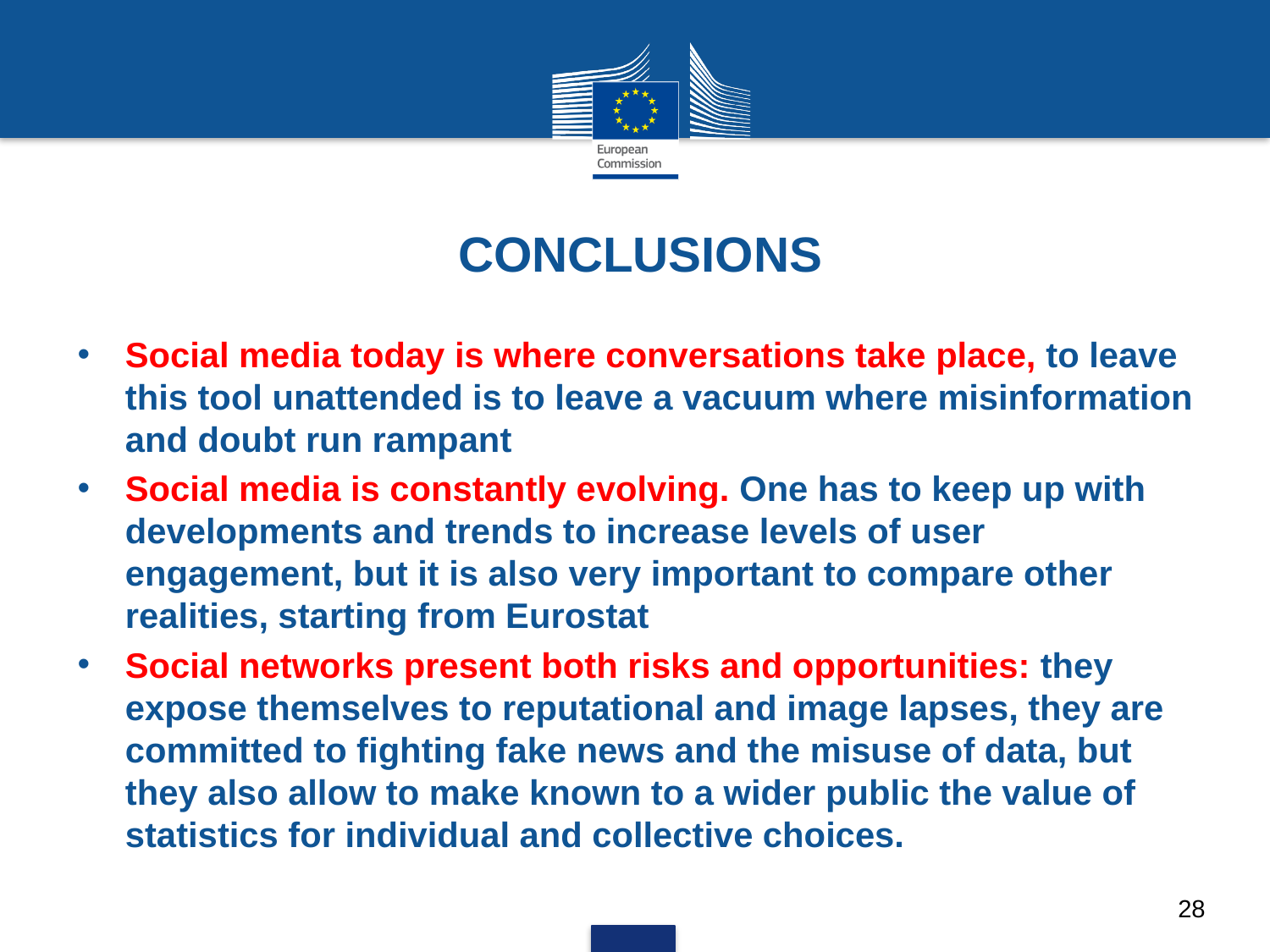

# CONCLUSIONS
Social media today is where conversations take place, to leave this tool unattended is to leave a vacuum where misinformation and doubt run rampant
Social media is constantly evolving. One has to keep up with developments and trends to increase levels of user engagement, but it is also very important to compare other realities, starting from Eurostat
Social networks present both risks and opportunities: they expose themselves to reputational and image lapses, they are committed to fighting fake news and the misuse of data, but they also allow to make known to a wider public the value of statistics for individual and collective choices.
28